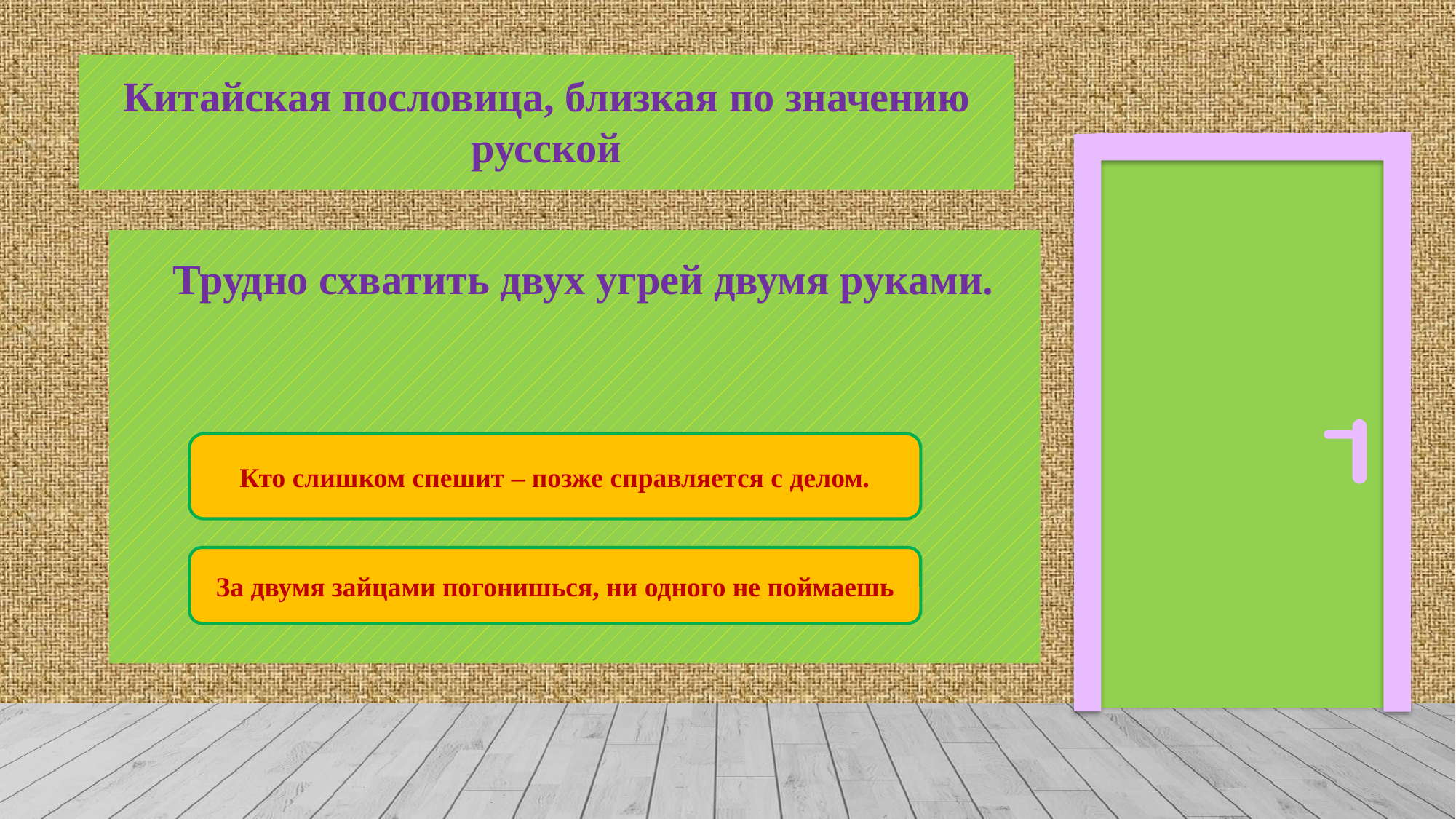

# Китайская пословица, близкая по значению русской

Трудно схватить двух угрей двумя руками.
Кто слишком спешит – позже справляется с делом.
За двумя зайцами погонишься, ни одного не поймаешь